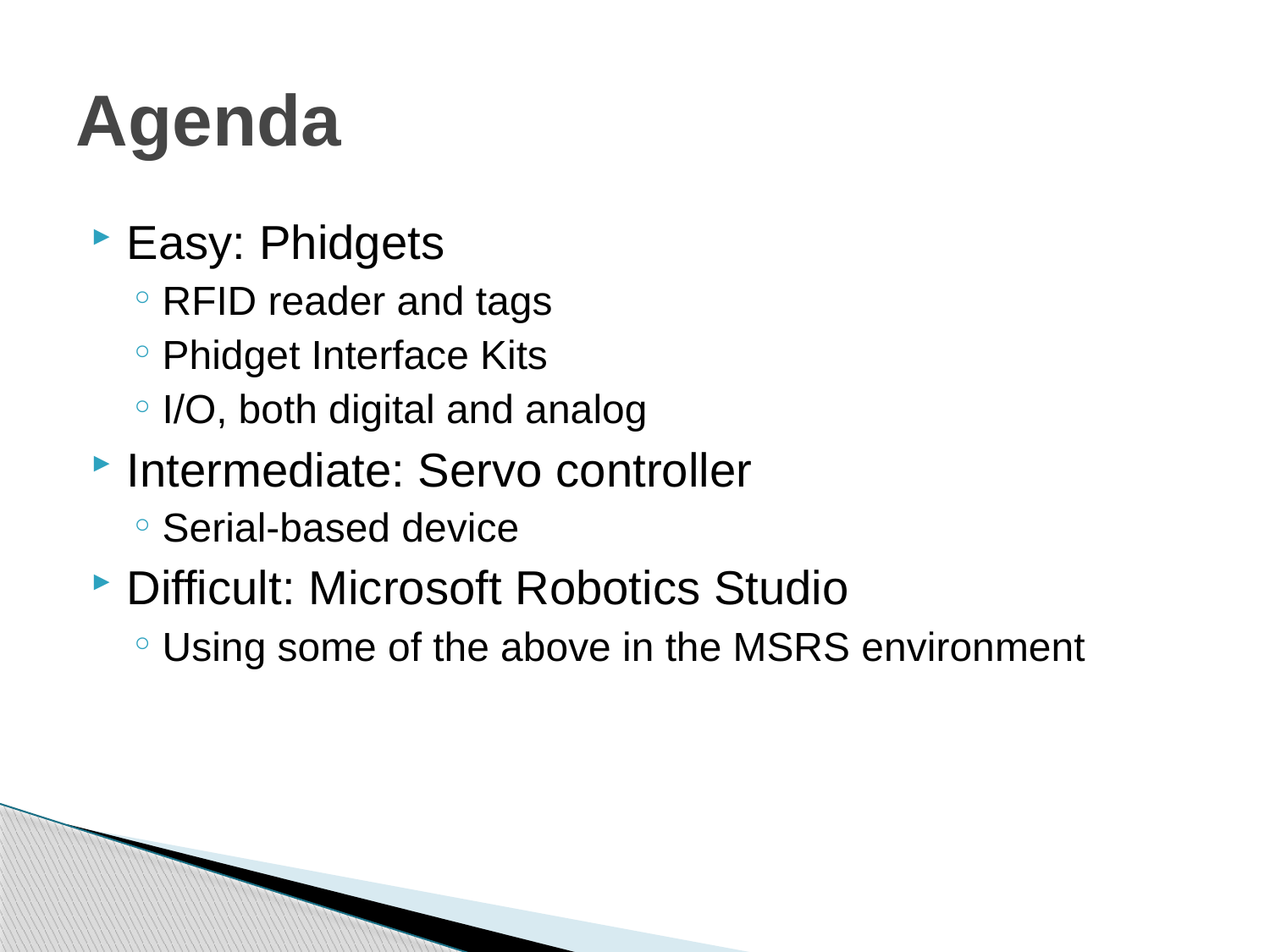

# Agenda
Easy: Phidgets
RFID reader and tags
Phidget Interface Kits
I/O, both digital and analog
Intermediate: Servo controller
Serial-based device
Difficult: Microsoft Robotics Studio
Using some of the above in the MSRS environment